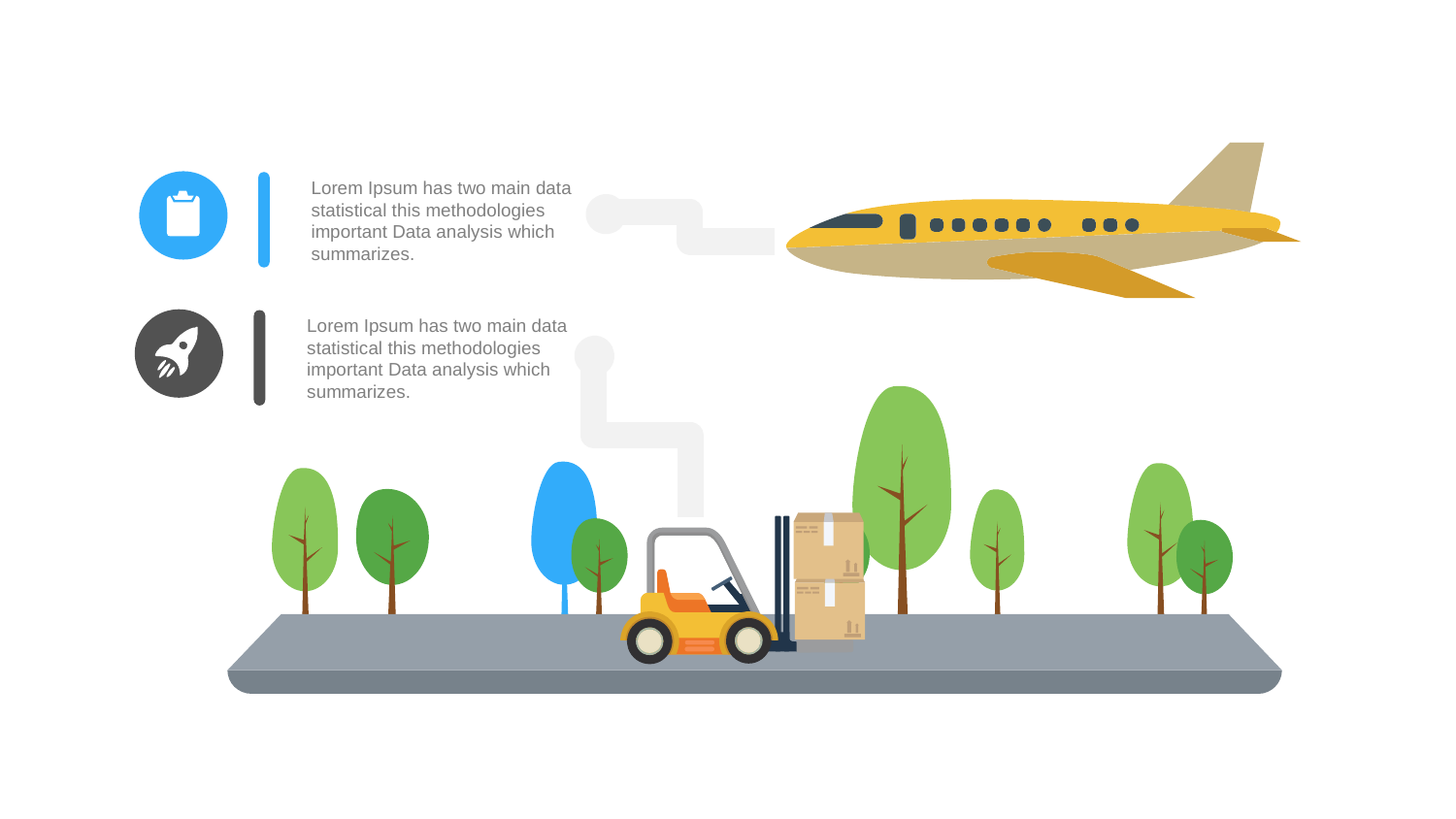

Lorem Ipsum has two main data statistical this methodologies important Data analysis which summarizes.

Lorem Ipsum has two main data statistical this methodologies important Data analysis which summarizes.